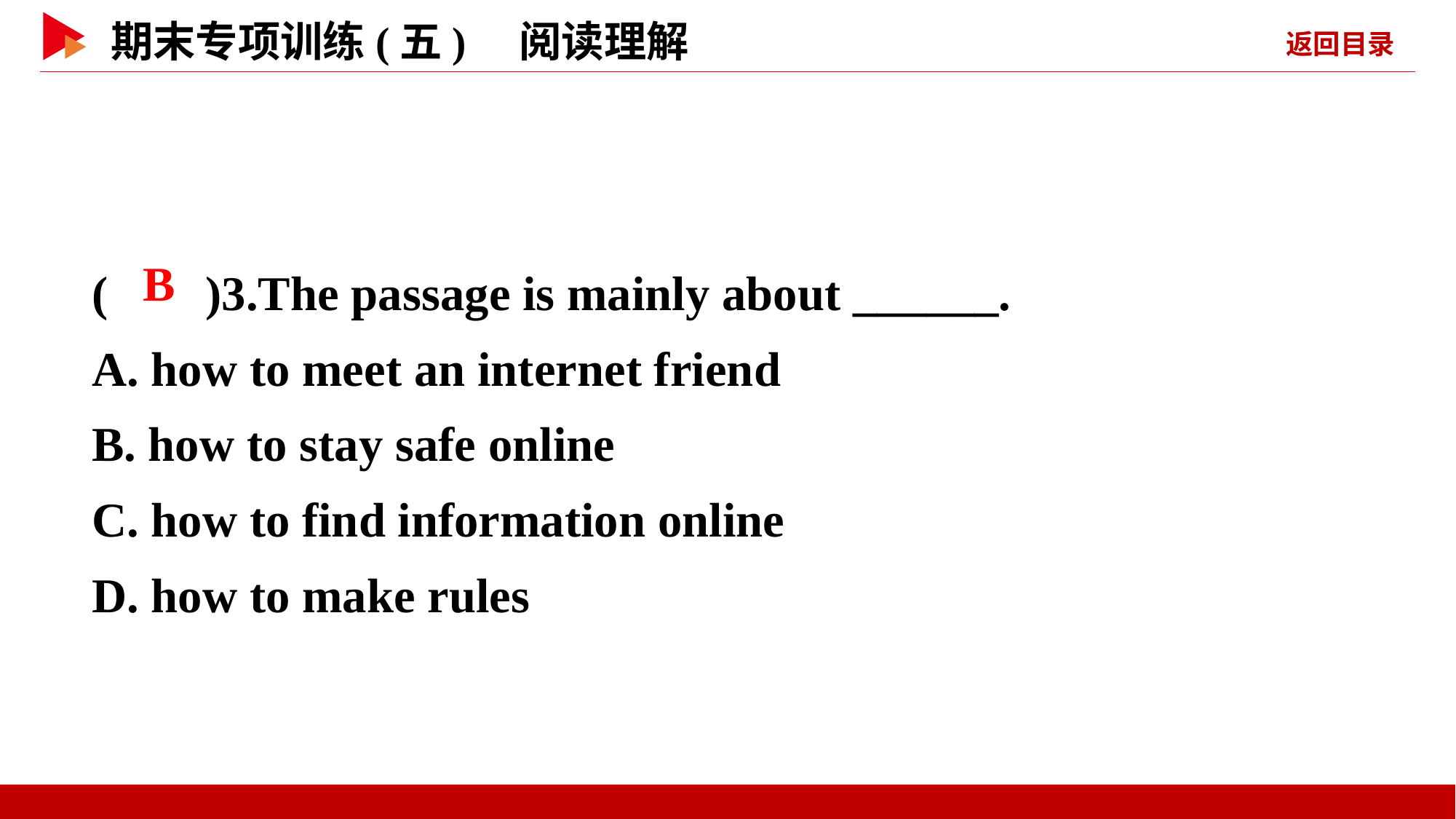

(        )3.The passage is mainly about ______.
A. how to meet an internet friend
B. how to stay safe online
C. how to find information online
D. how to make rules
   B